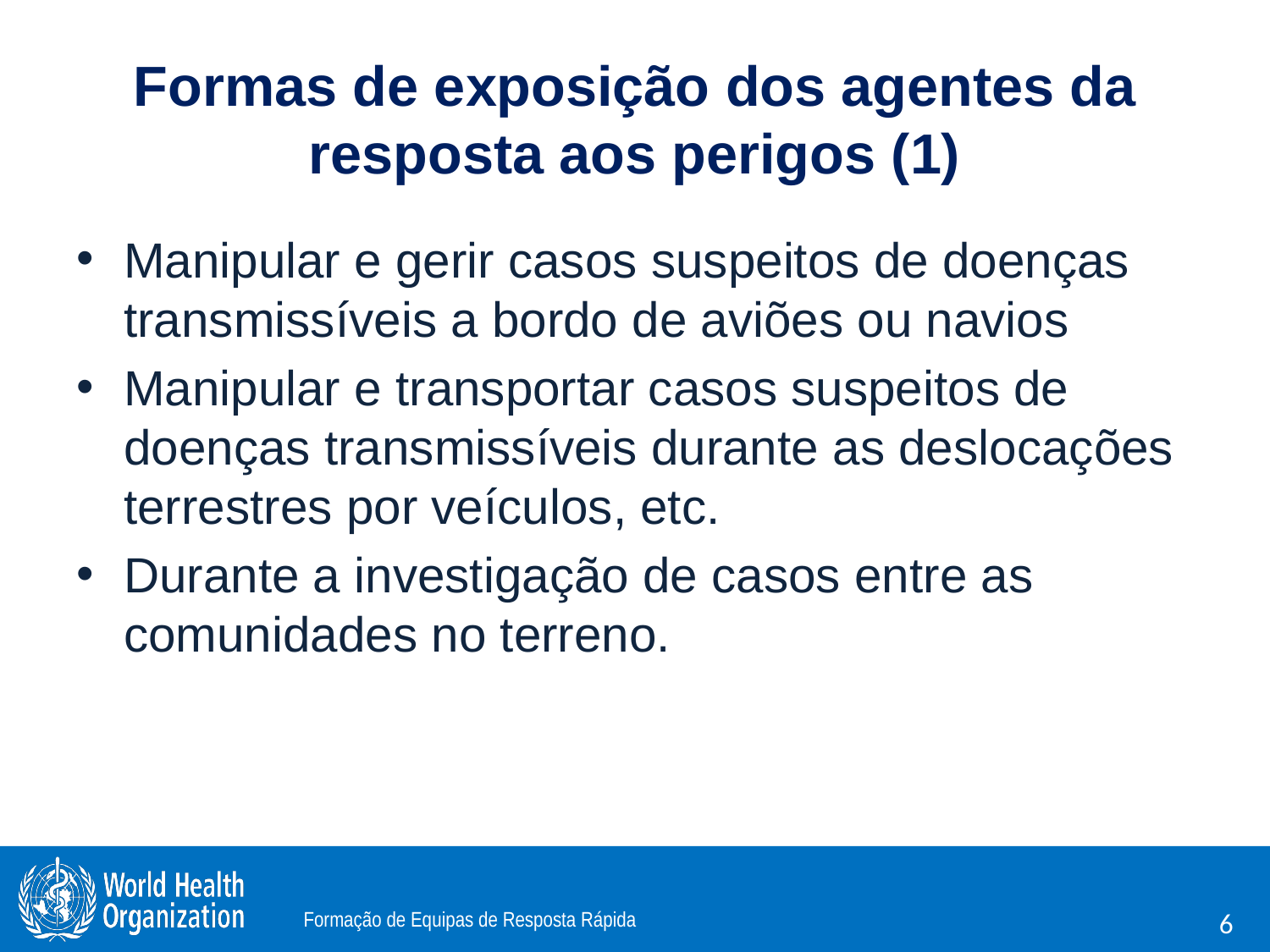

# Formas de exposição dos agentes da resposta aos perigos (1)
Manipular e gerir casos suspeitos de doenças transmissíveis a bordo de aviões ou navios
Manipular e transportar casos suspeitos de doenças transmissíveis durante as deslocações terrestres por veículos, etc.
Durante a investigação de casos entre as comunidades no terreno.